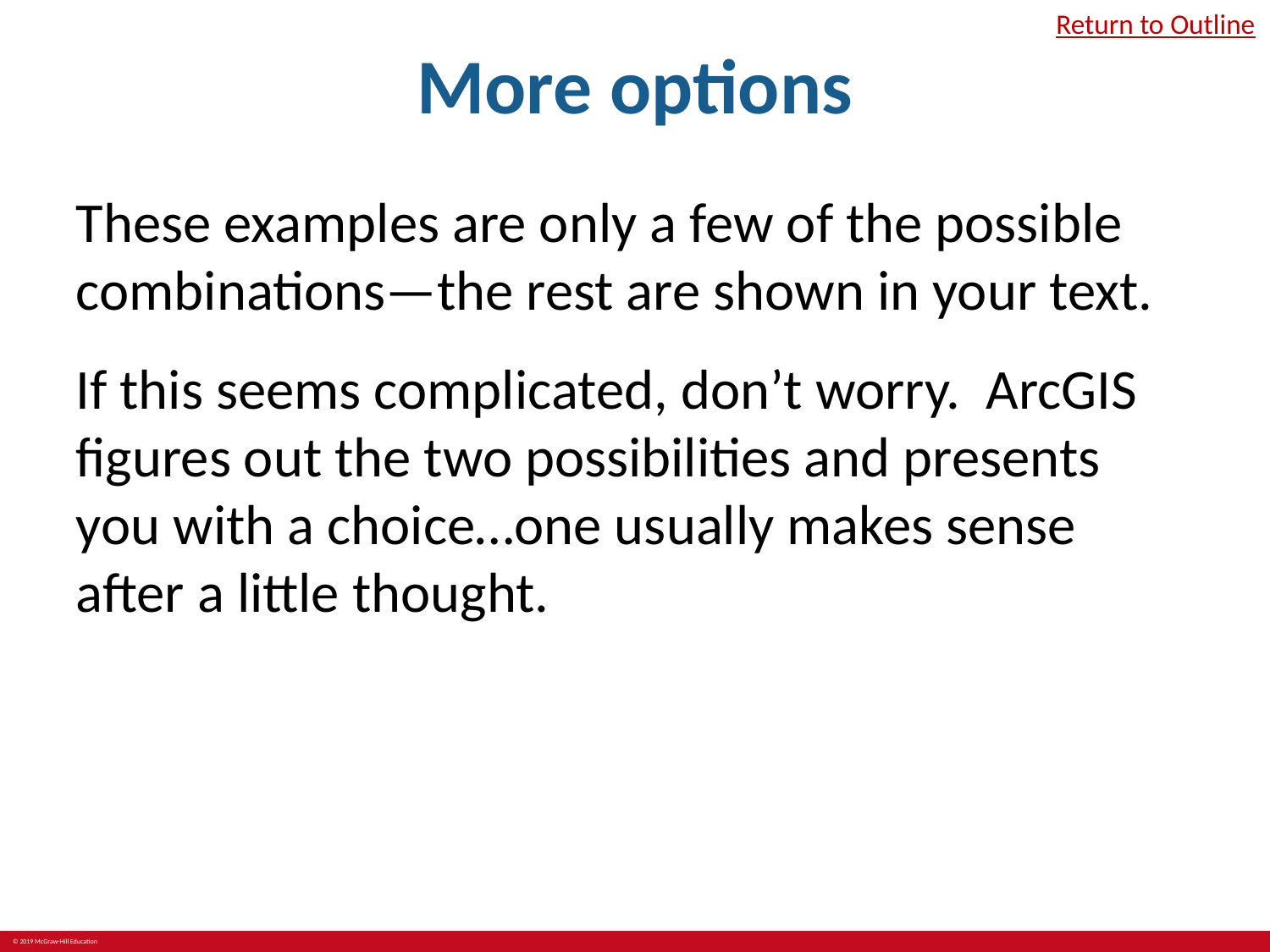

# More options
Return to Outline
These examples are only a few of the possible combinations—the rest are shown in your text.
If this seems complicated, don’t worry.  ArcGIS figures out the two possibilities and presents you with a choice…one usually makes sense after a little thought.